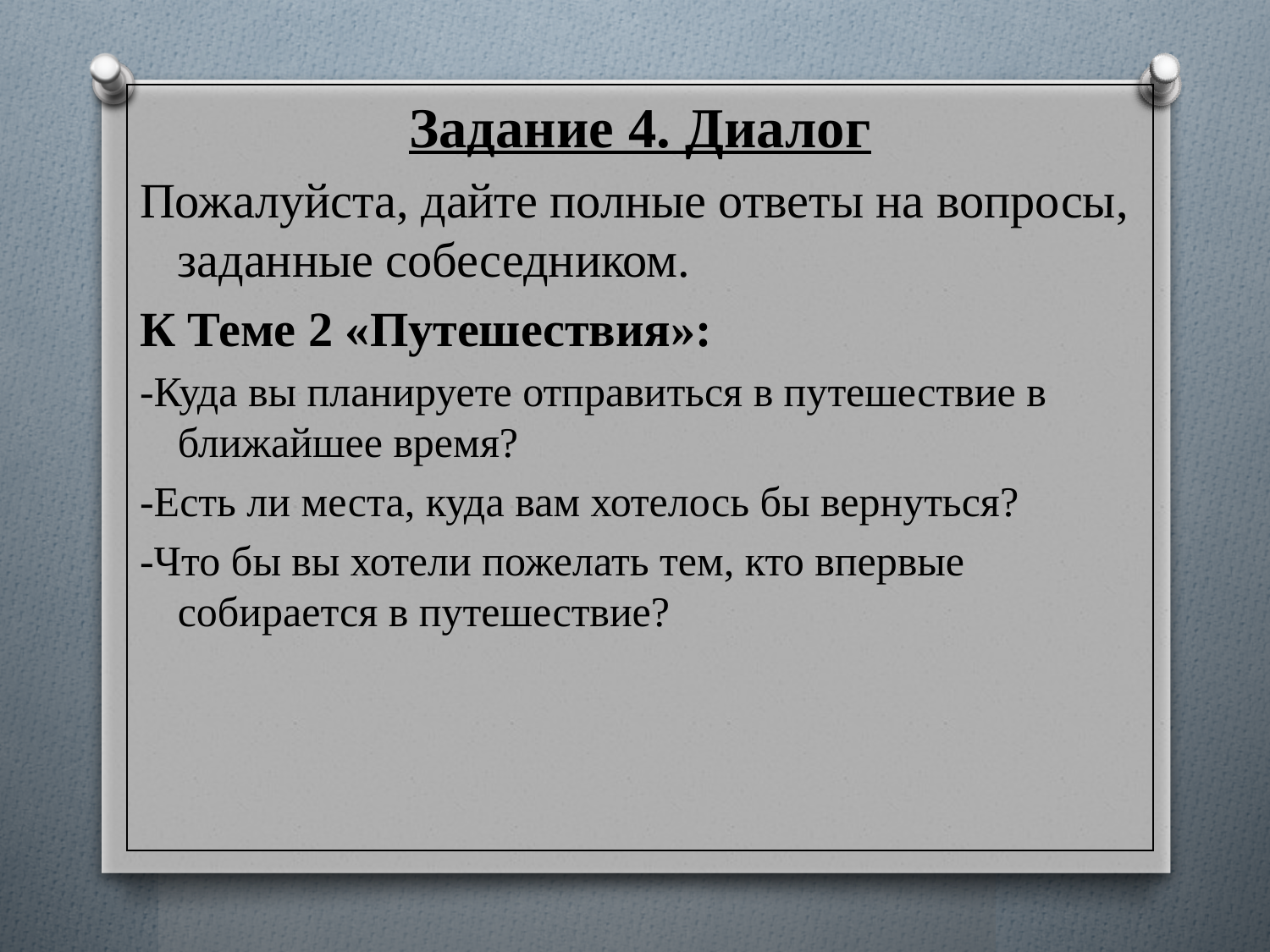

Задание 4. Диалог
Пожалуйста, дайте полные ответы на вопросы, заданные собеседником.
К Теме 2 «Путешествия»:
-Куда вы планируете отправиться в путешествие в ближайшее время?
-Есть ли места, куда вам хотелось бы вернуться?
-Что бы вы хотели пожелать тем, кто впервые собирается в путешествие?

#